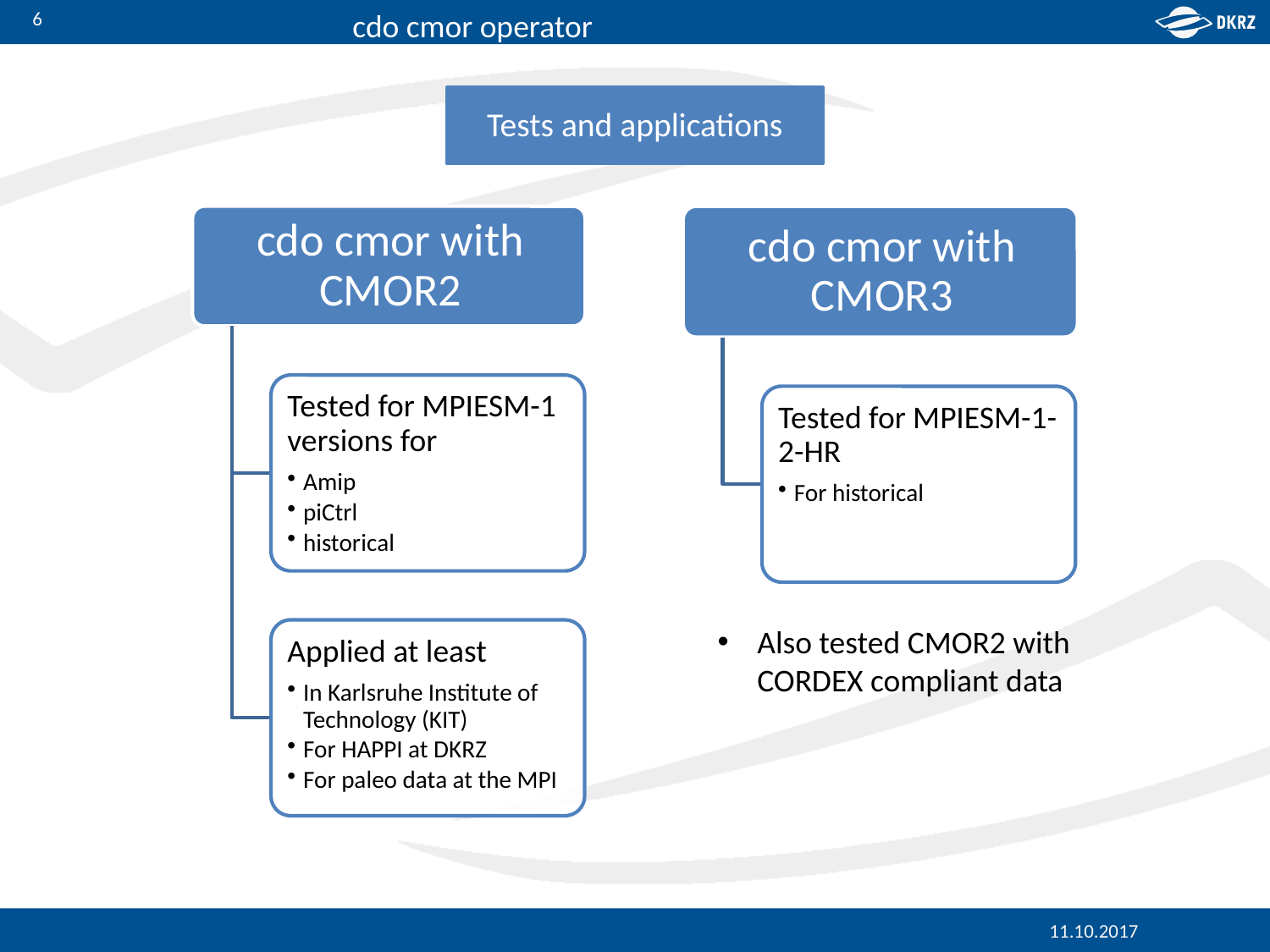

6

Tests and applications
cdo cmor with CMOR2
Tested for MPIESM-1 versions for
Amip
piCtrl
historical
Applied at least
In Karlsruhe Institute of Technology (KIT)
For HAPPI at DKRZ
For paleo data at the MPI
cdo cmor with CMOR3
Tested for MPIESM-1-2-HR
For historical
Also tested CMOR2 with CORDEX compliant data
11.10.2017